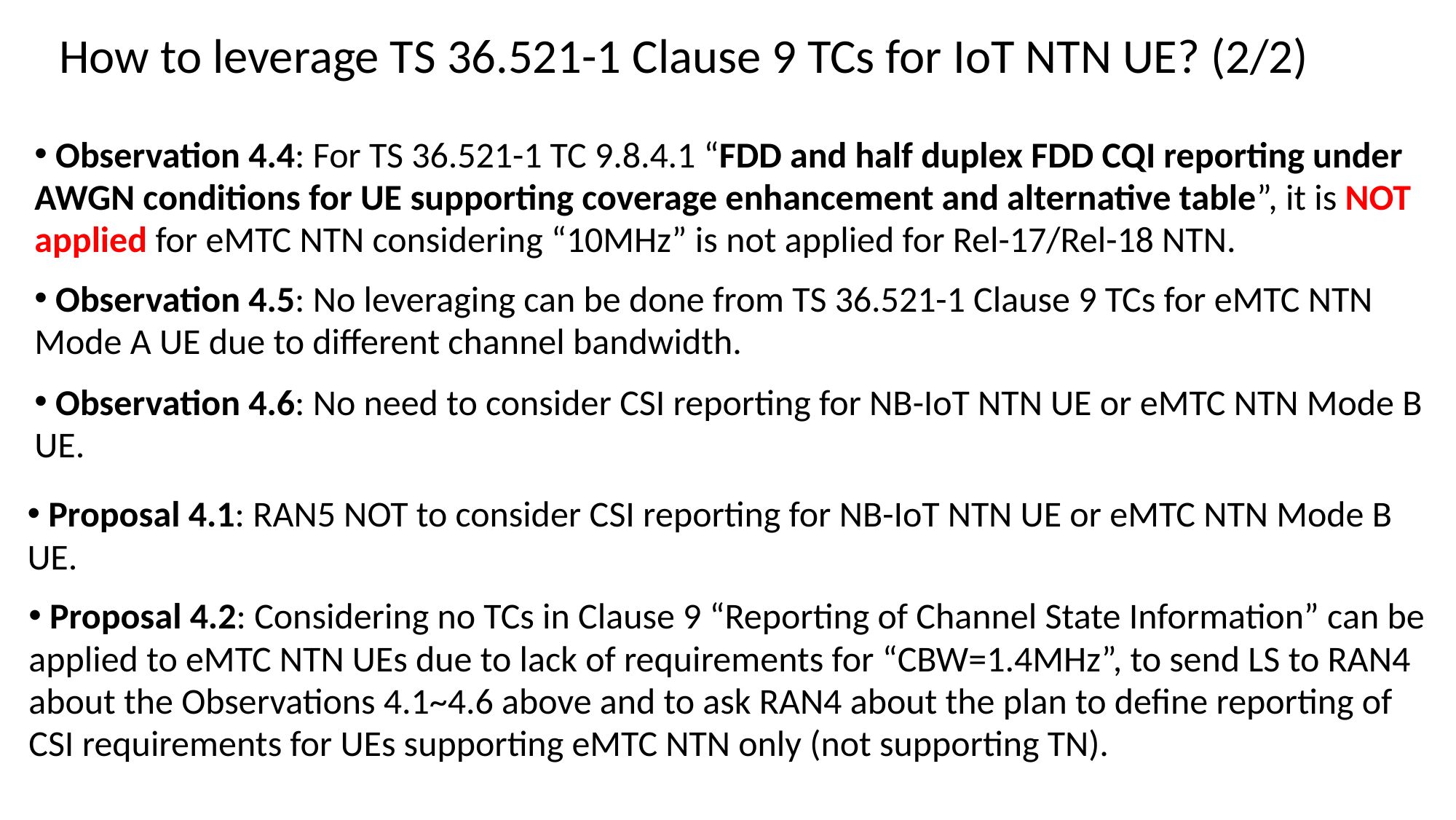

# How to leverage TS 36.521-1 Clause 9 TCs for IoT NTN UE? (2/2)
 Observation 4.4: For TS 36.521-1 TC 9.8.4.1 “FDD and half duplex FDD CQI reporting under AWGN conditions for UE supporting coverage enhancement and alternative table”, it is NOT applied for eMTC NTN considering “10MHz” is not applied for Rel-17/Rel-18 NTN.
 Observation 4.5: No leveraging can be done from TS 36.521-1 Clause 9 TCs for eMTC NTN Mode A UE due to different channel bandwidth.
 Observation 4.6: No need to consider CSI reporting for NB-IoT NTN UE or eMTC NTN Mode B UE.
 Proposal 4.1: RAN5 NOT to consider CSI reporting for NB-IoT NTN UE or eMTC NTN Mode B UE.
 Proposal 4.2: Considering no TCs in Clause 9 “Reporting of Channel State Information” can be applied to eMTC NTN UEs due to lack of requirements for “CBW=1.4MHz”, to send LS to RAN4 about the Observations 4.1~4.6 above and to ask RAN4 about the plan to define reporting of CSI requirements for UEs supporting eMTC NTN only (not supporting TN).